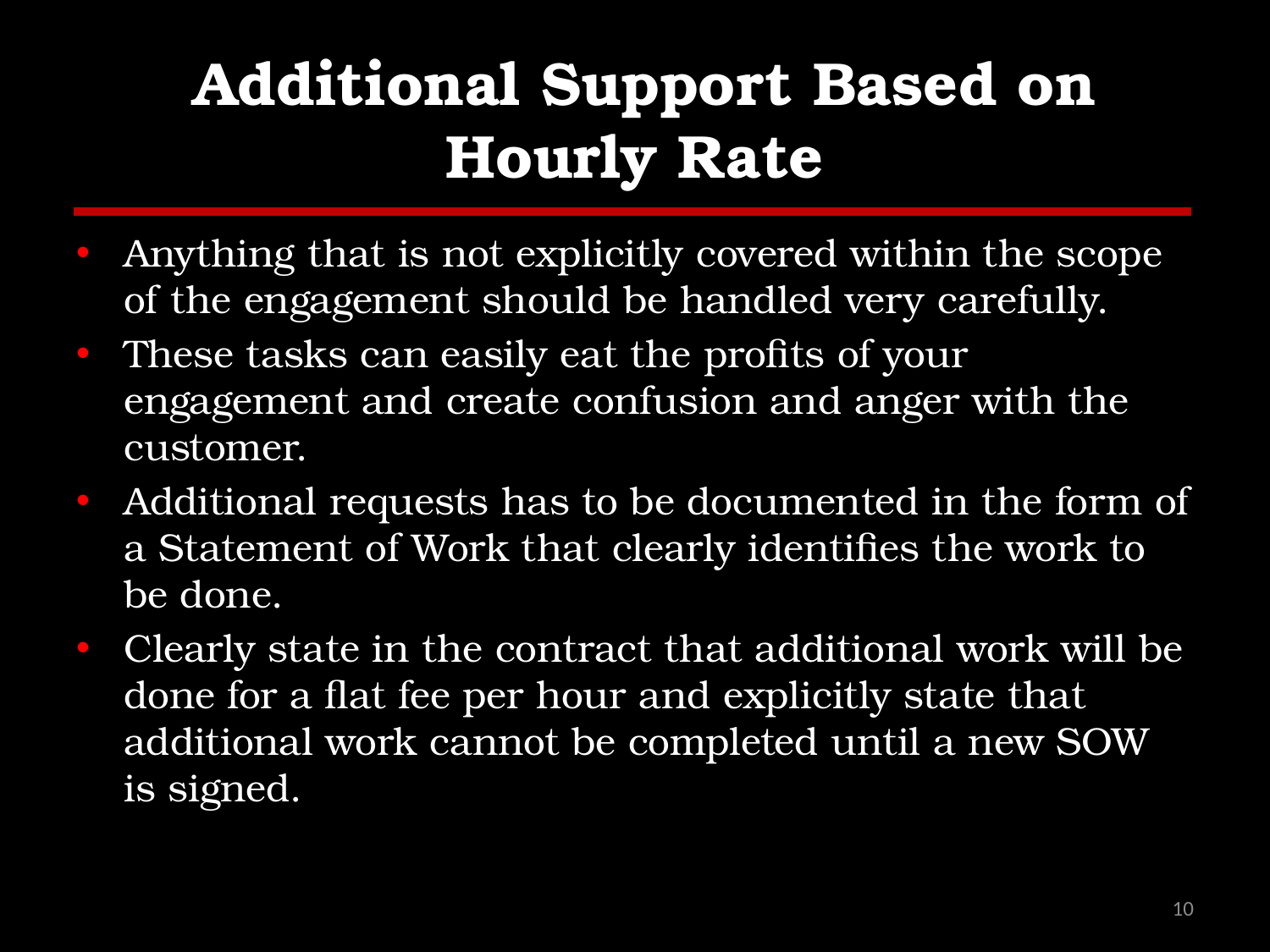

# Additional Support Based on Hourly Rate
Anything that is not explicitly covered within the scope of the engagement should be handled very carefully.
These tasks can easily eat the profits of your engagement and create confusion and anger with the customer.
Additional requests has to be documented in the form of a Statement of Work that clearly identifies the work to be done.
Clearly state in the contract that additional work will be done for a flat fee per hour and explicitly state that additional work cannot be completed until a new SOW is signed.
10